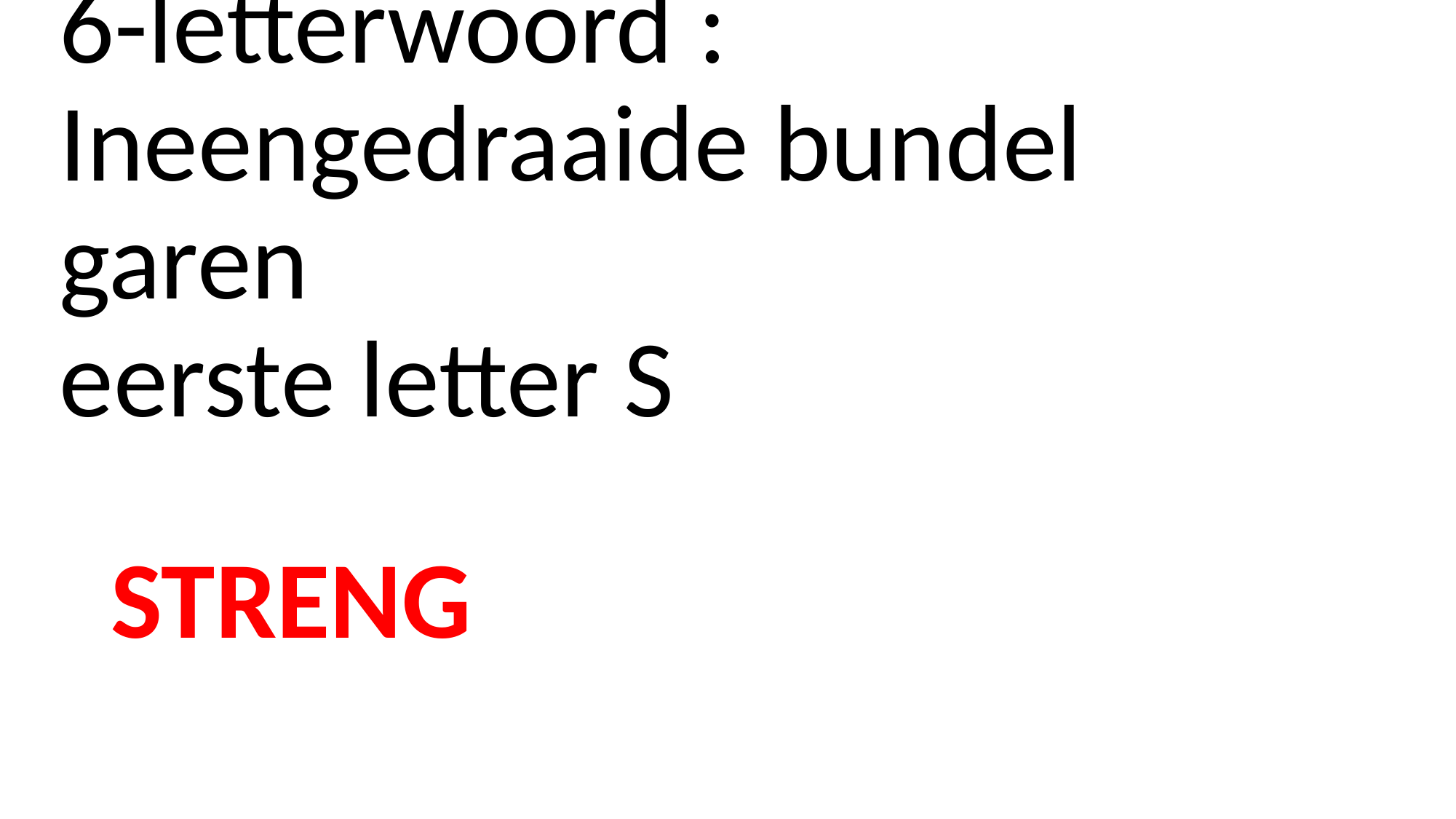

# 6-letterwoord : Ineengedraaide bundel garen eerste letter S
STRENG